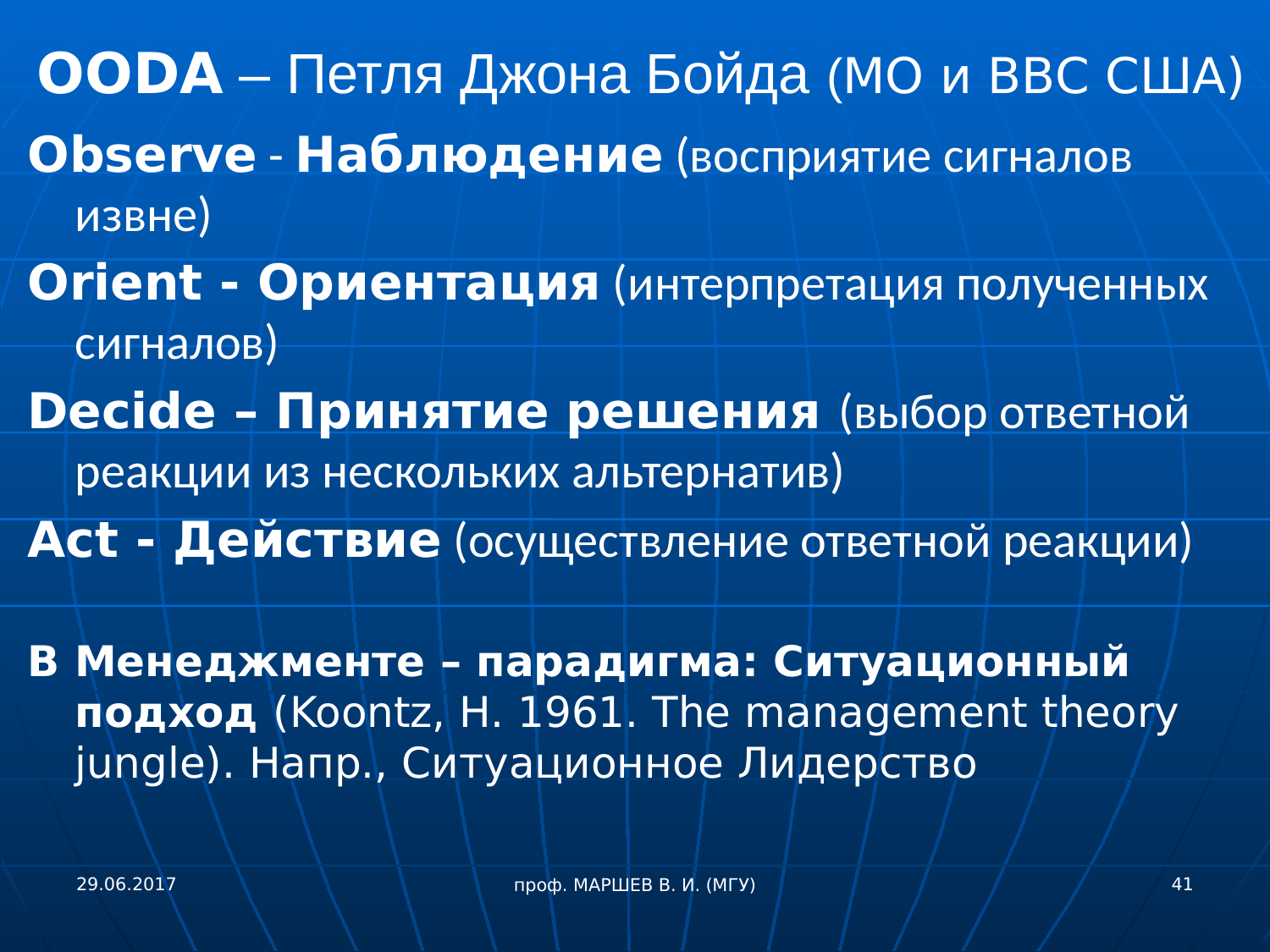

# OODA – Петля Джона Бойда (МО и ВВС США)
Observe - Наблюдение (восприятие сигналов извне)
Orient - Ориентация (интерпретация полученных сигналов)
Decide – Принятие решения (выбор ответной реакции из нескольких альтернатив)
Act - Действие (осуществление ответной реакции)

В Менеджменте – парадигма: Ситуационный подход (Koontz, H. 1961. The management theory jungle). Напр., Ситуационное Лидерство
29.06.2017
41
проф. МАРШЕВ В. И. (МГУ)